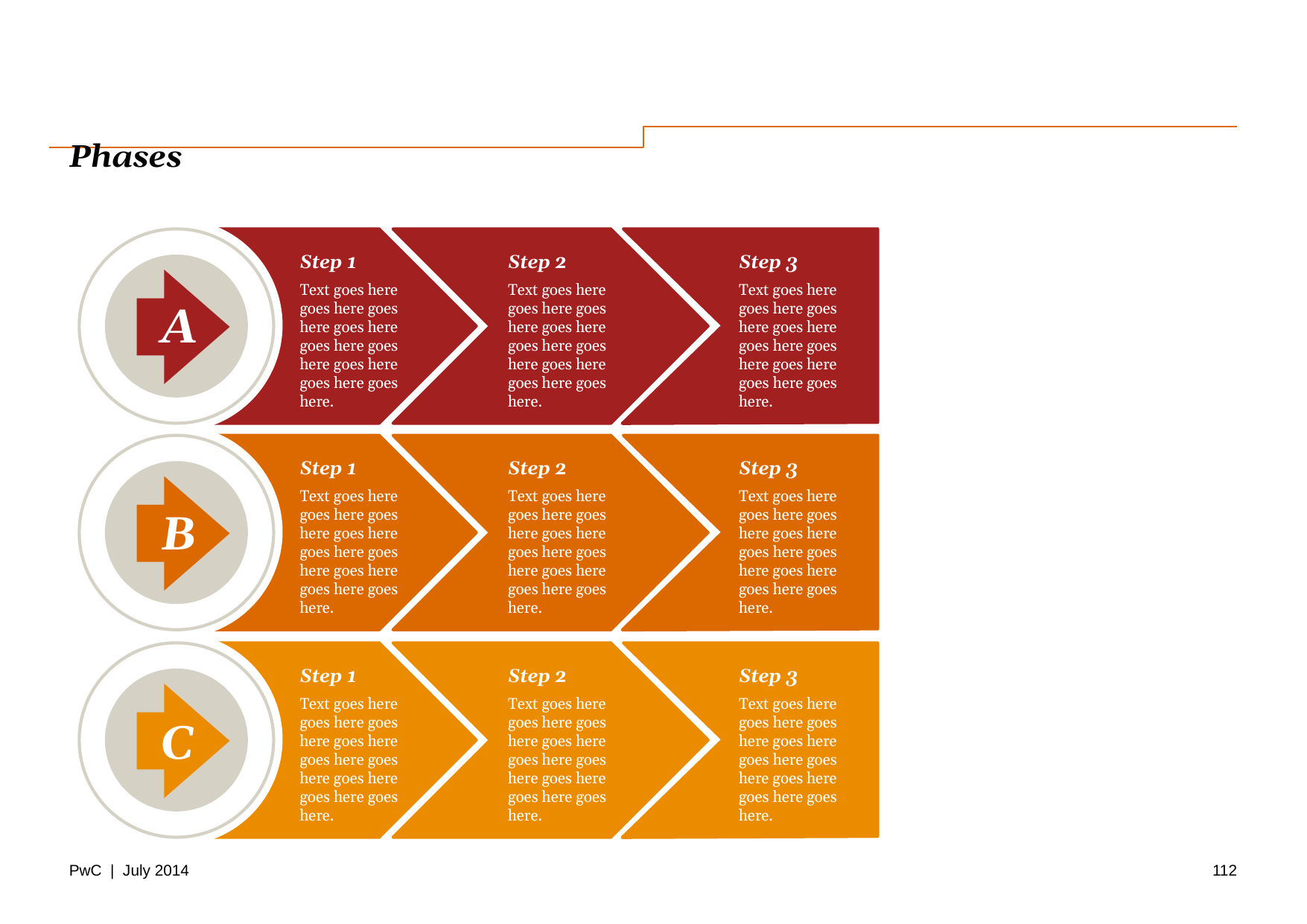

# Phases

A

Step 1
Step 2
Step 3
Text goes here goes here goes here goes here goes here goes here goes here goes here goes here.
Text goes here goes here goes here goes here goes here goes here goes here goes here goes here.
Text goes here goes here goes here goes here goes here goes here goes here goes here goes here.

B

Step 1
Step 2
Step 3
Text goes here goes here goes here goes here goes here goes here goes here goes here goes here.
Text goes here goes here goes here goes here goes here goes here goes here goes here goes here.
Text goes here goes here goes here goes here goes here goes here goes here goes here goes here.

C

Step 1
Step 2
Step 3
Text goes here goes here goes here goes here goes here goes here goes here goes here goes here.
Text goes here goes here goes here goes here goes here goes here goes here goes here goes here.
Text goes here goes here goes here goes here goes here goes here goes here goes here goes here.
112